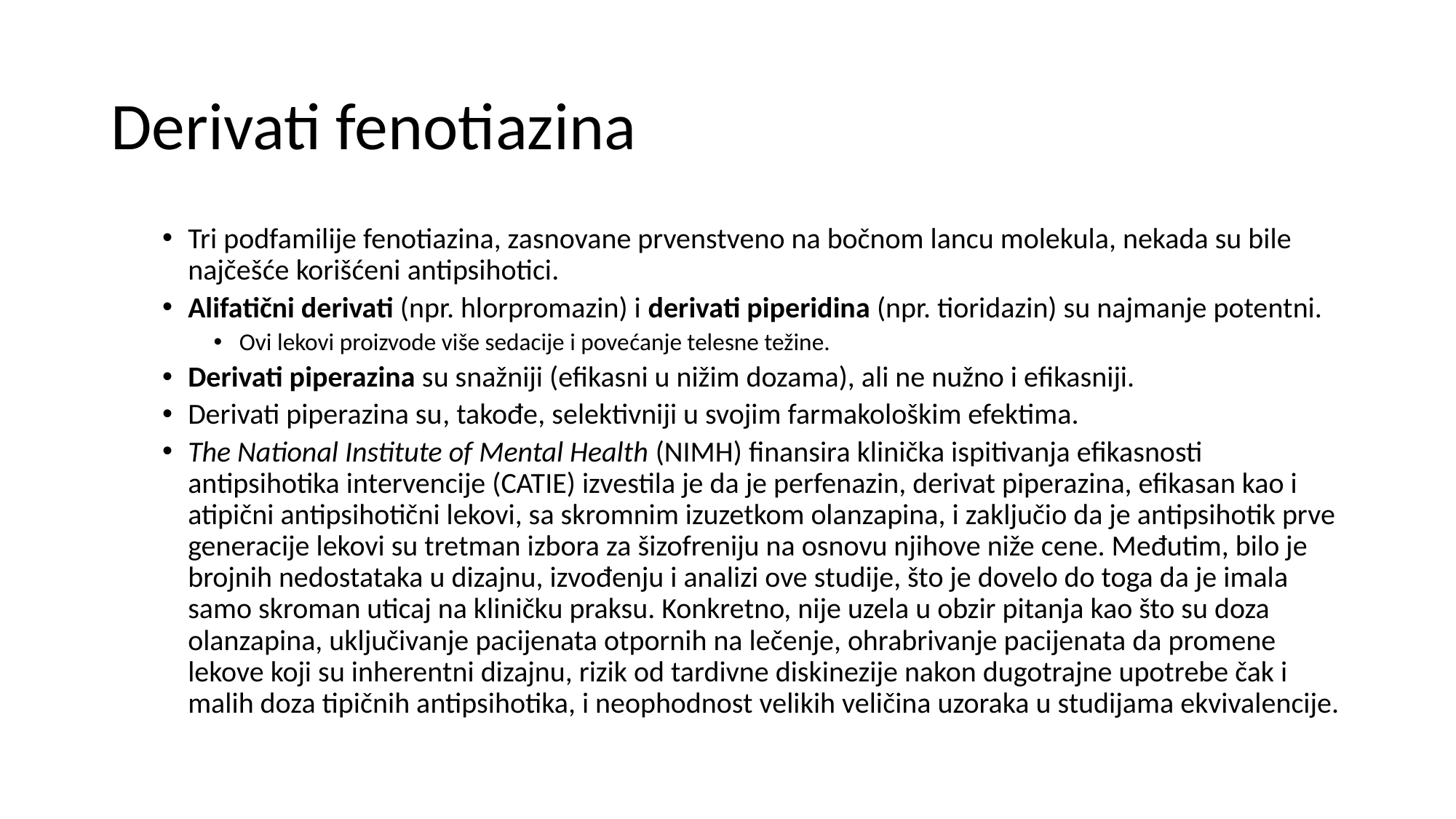

# Derivati fenotiazina
Tri podfamilije fenotiazina, zasnovane prvenstveno na bočnom lancu molekula, nekada su bile najčešće korišćeni antipsihotici.
Alifatični derivati (npr. hlorpromazin) i derivati piperidina (npr. tioridazin) su najmanje potentni.
Ovi lekovi proizvode više sedacije i povećanje telesne težine.
Derivati piperazina su snažniji (efikasni u nižim dozama), ali ne nužno i efikasniji.
Derivati piperazina su, takođe, selektivniji u svojim farmakološkim efektima.
The National Institute of Mental Health (NIMH) finansira klinička ispitivanja efikasnosti antipsihotika intervencije (CATIE) izvestila je da je perfenazin, derivat piperazina, efikasan kao i atipični antipsihotični lekovi, sa skromnim izuzetkom olanzapina, i zaključio da je antipsihotik prve generacije lekovi su tretman izbora za šizofreniju na osnovu njihove niže cene. Međutim, bilo je brojnih nedostataka u dizajnu, izvođenju i analizi ove studije, što je dovelo do toga da je imala samo skroman uticaj na kliničku praksu. Konkretno, nije uzela u obzir pitanja kao što su doza olanzapina, uključivanje pacijenata otpornih na lečenje, ohrabrivanje pacijenata da promene lekove koji su inherentni dizajnu, rizik od tardivne diskinezije nakon dugotrajne upotrebe čak i malih doza tipičnih antipsihotika, i neophodnost velikih veličina uzoraka u studijama ekvivalencije.